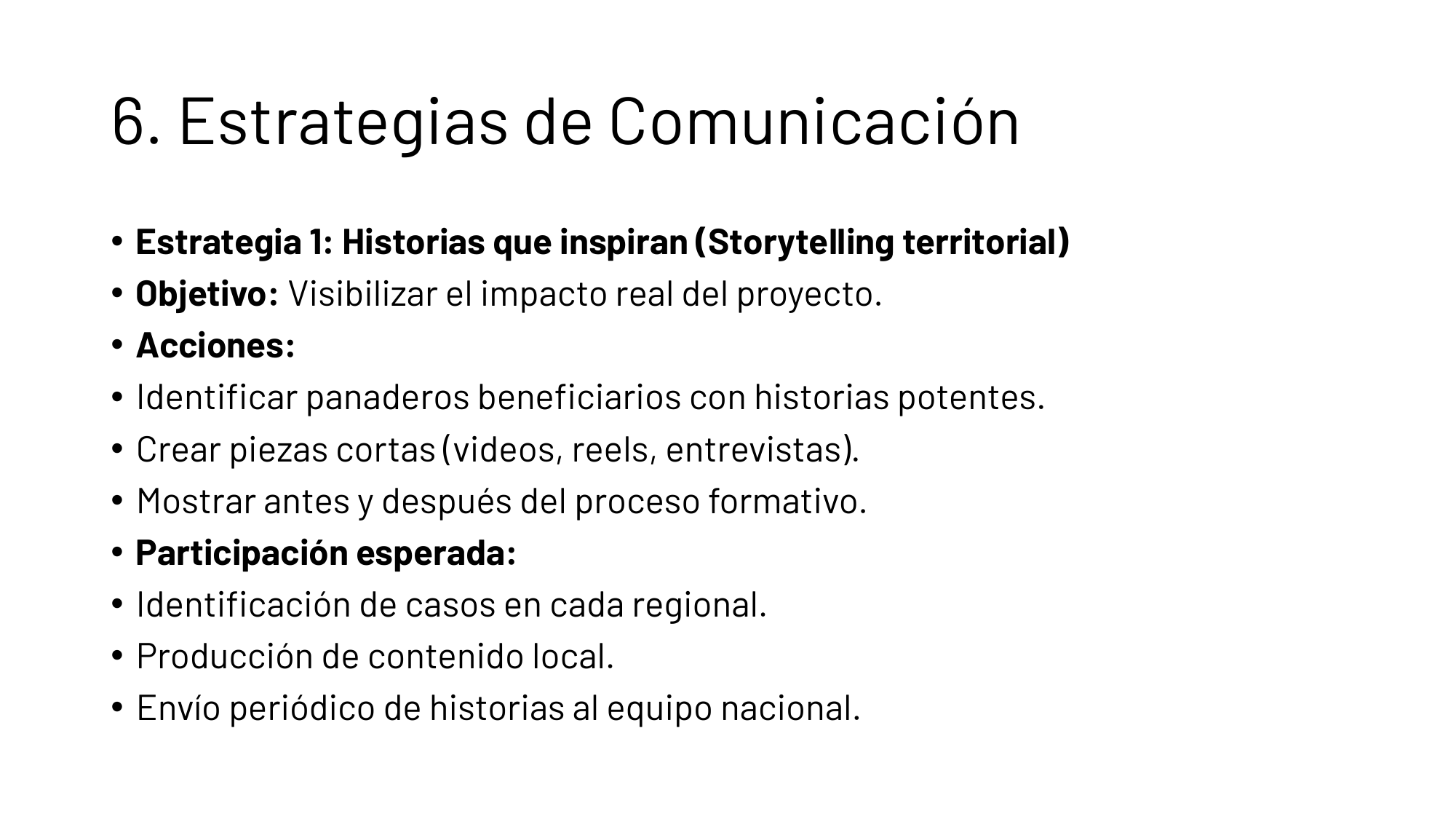

# 6. Estrategias de Comunicación
Estrategia 1: Historias que inspiran (Storytelling territorial)
Objetivo: Visibilizar el impacto real del proyecto.
Acciones:
Identificar panaderos beneficiarios con historias potentes.
Crear piezas cortas (videos, reels, entrevistas).
Mostrar antes y después del proceso formativo.
Participación esperada:
Identificación de casos en cada regional.
Producción de contenido local.
Envío periódico de historias al equipo nacional.